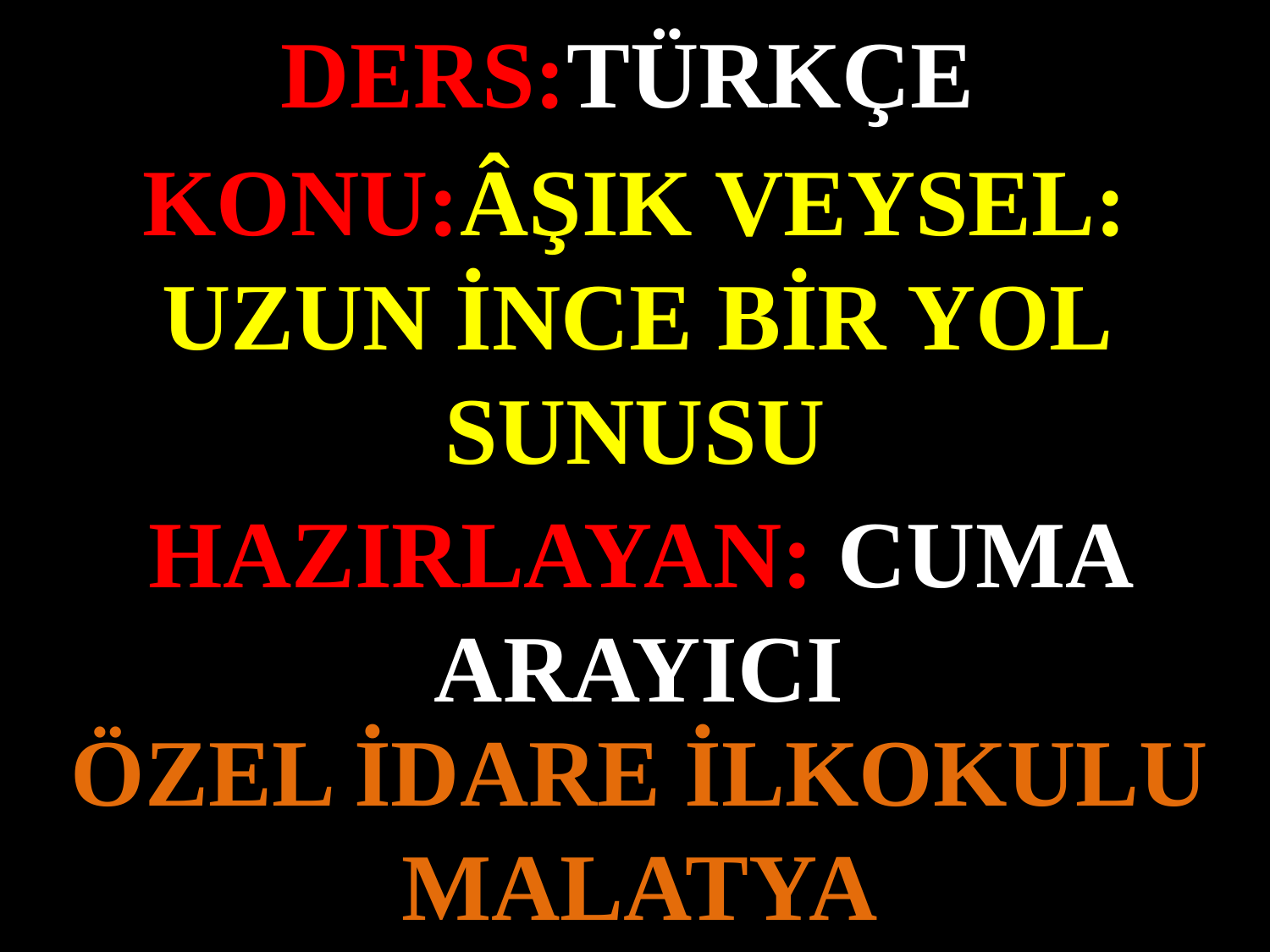

DERS:TÜRKÇE
KONU:ÂŞIK VEYSEL: UZUN İNCE BİR YOL SUNUSU
#
HAZIRLAYAN: CUMA ARAYICI
ÖZEL İDARE İLKOKULU MALATYA